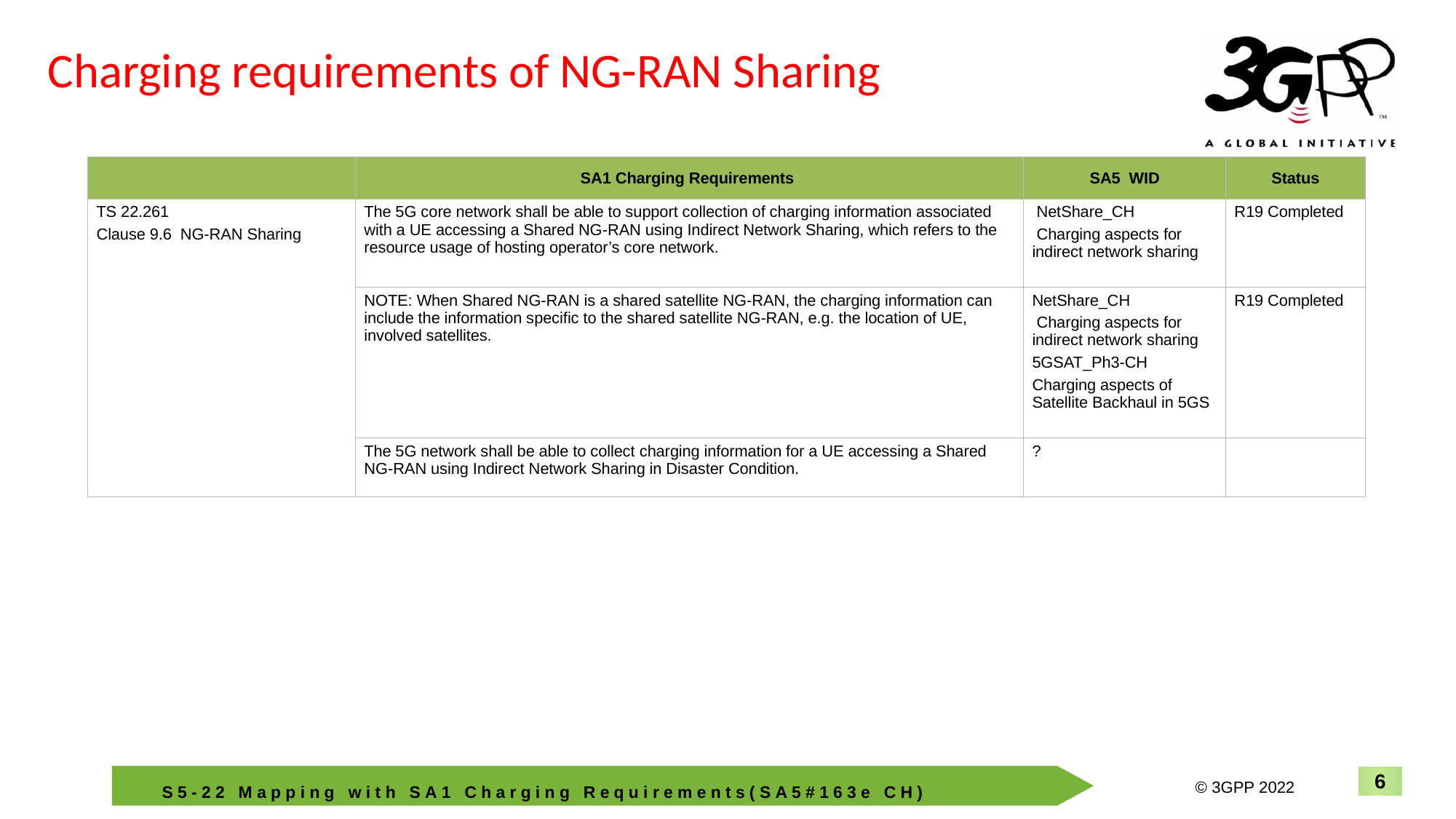

# Charging requirements of NG-RAN Sharing
|  | SA1 Charging Requirements | SA5 WID | Status |
| --- | --- | --- | --- |
| TS 22.261 Clause 9.6 NG-RAN Sharing | The 5G core network shall be able to support collection of charging information associated with a UE accessing a Shared NG-RAN using Indirect Network Sharing, which refers to the resource usage of hosting operator’s core network. | NetShare\_CH Charging aspects for indirect network sharing | R19 Completed |
|  | NOTE: When Shared NG-RAN is a shared satellite NG-RAN, the charging information can include the information specific to the shared satellite NG-RAN, e.g. the location of UE, involved satellites. | NetShare\_CH Charging aspects for indirect network sharing 5GSAT\_Ph3-CH Charging aspects of Satellite Backhaul in 5GS | R19 Completed |
|  | The 5G network shall be able to collect charging information for a UE accessing a Shared NG-RAN using Indirect Network Sharing in Disaster Condition. | ? |  |